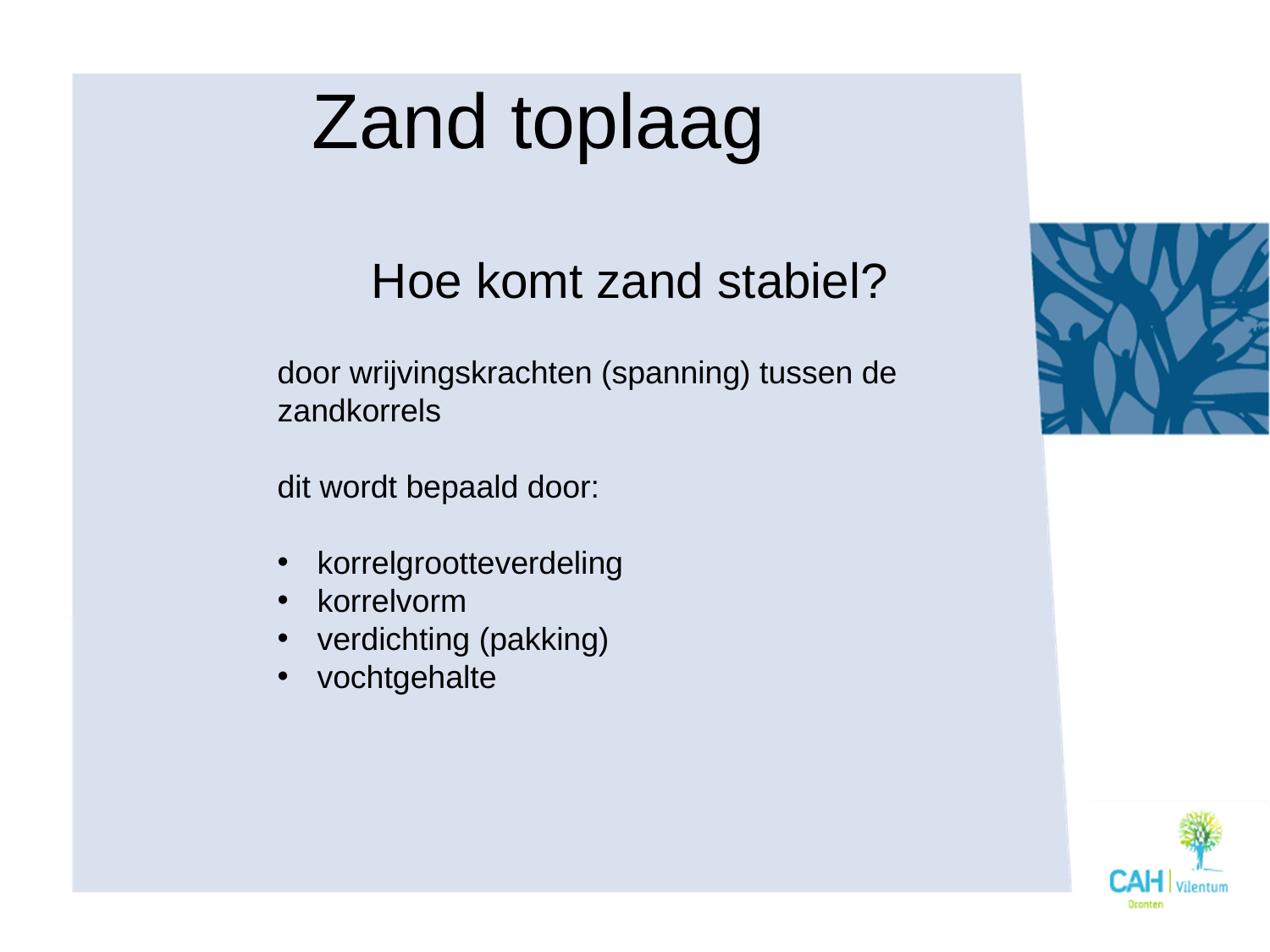

Zand toplaag
Hoe komt zand stabiel?
door wrijvingskrachten (spanning) tussen de zandkorrels

dit wordt bepaald door:

korrelgrootteverdeling
korrelvorm
verdichting (pakking)
vochtgehalte